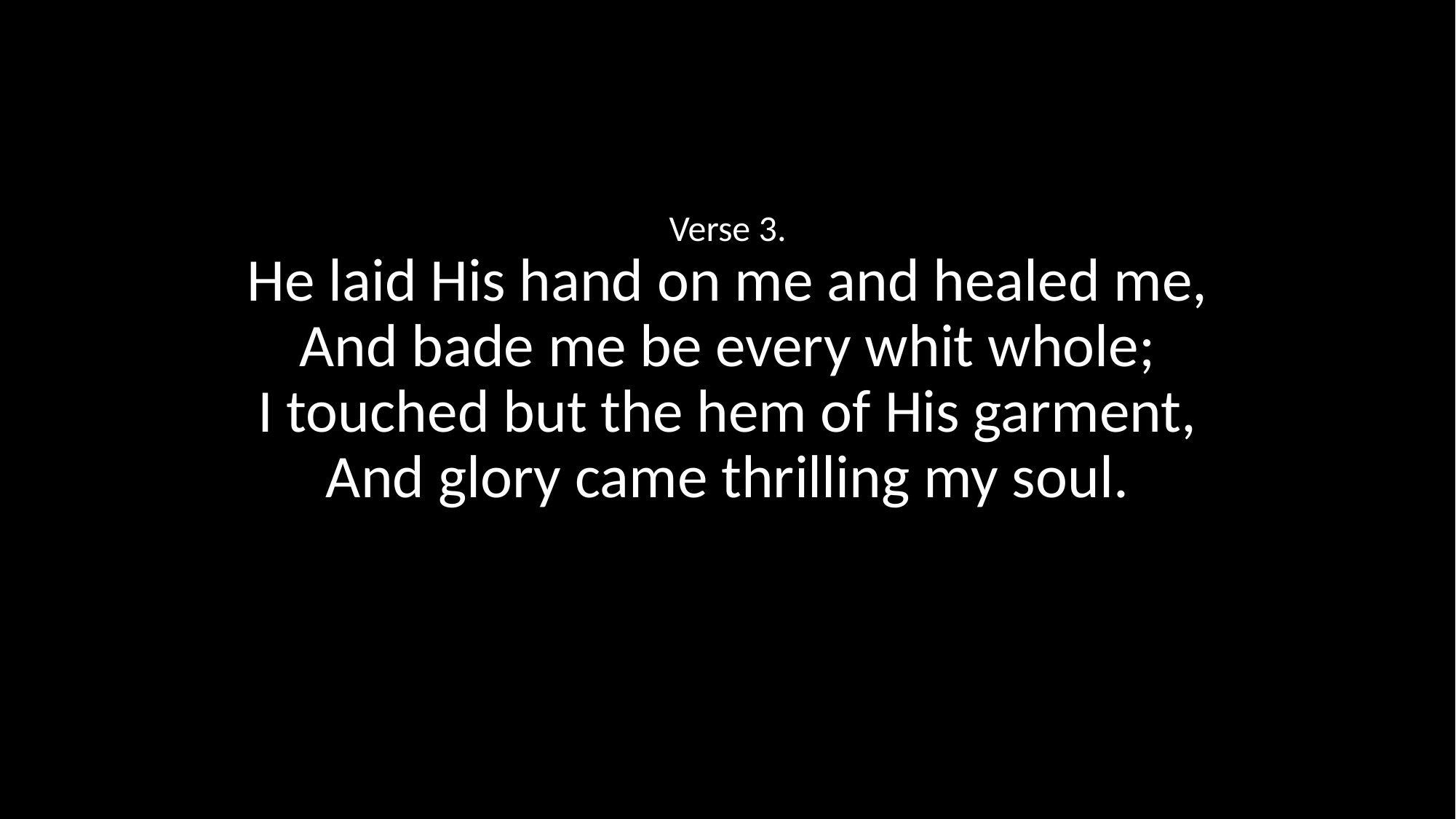

Verse 3.
He laid His hand on me and healed me,
And bade me be every whit whole;
I touched but the hem of His garment,
And glory came thrilling my soul.